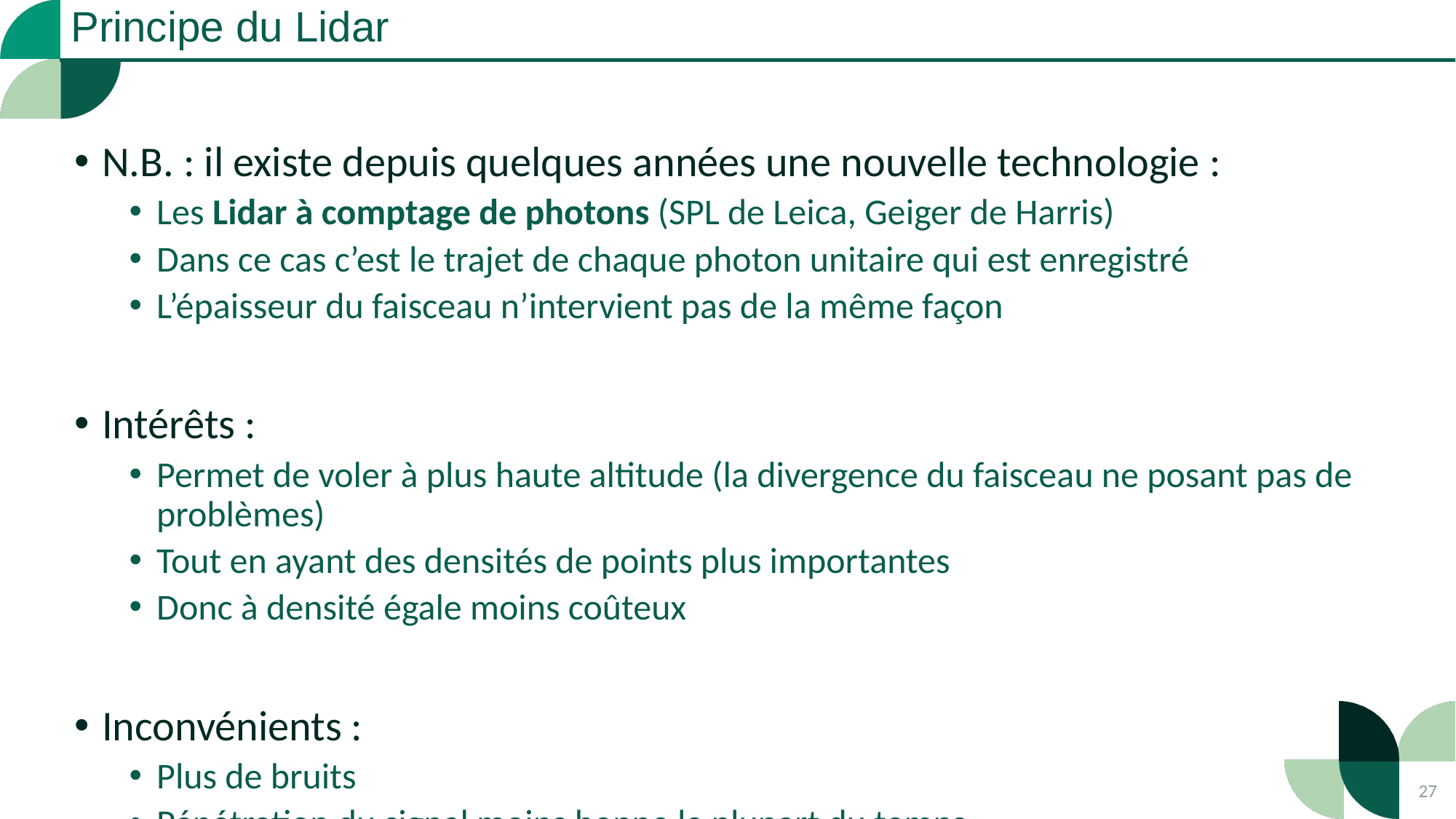

Principe du Lidar
N.B. : il existe depuis quelques années une nouvelle technologie :
Les Lidar à comptage de photons (SPL de Leica, Geiger de Harris)
Dans ce cas c’est le trajet de chaque photon unitaire qui est enregistré
L’épaisseur du faisceau n’intervient pas de la même façon

Intérêts :
Permet de voler à plus haute altitude (la divergence du faisceau ne posant pas de problèmes)
Tout en ayant des densités de points plus importantes
Donc à densité égale moins coûteux

Inconvénients :
Plus de bruits
Pénétration du signal moins bonne la plupart du temps

27